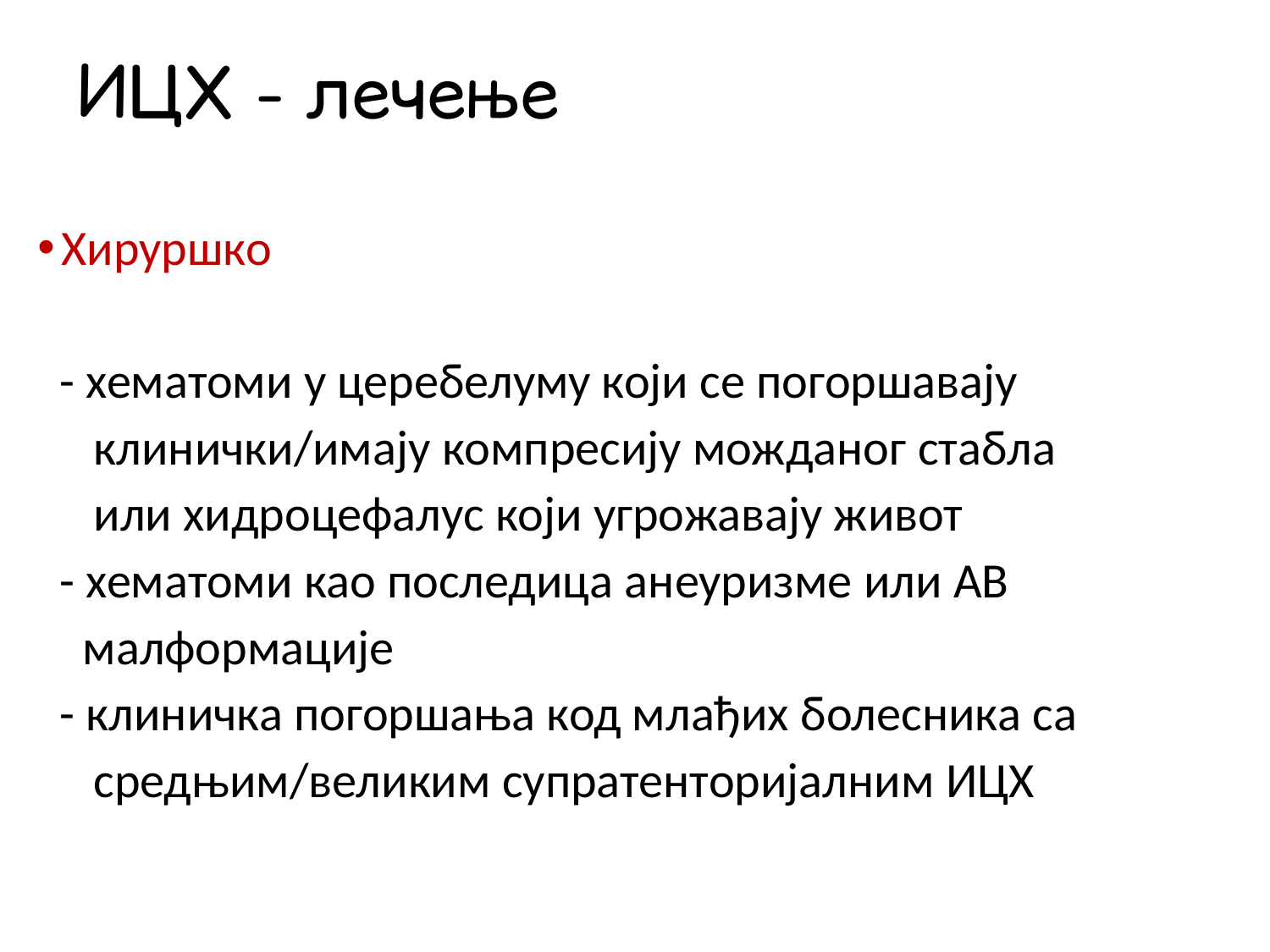

# ИЦХ - лечење
Хируршко

  - хематоми у церебелуму који се погоршавају
     клинички/имају компресију можданог стабла
     или хидроцефалус који угрожавају живот
  - хематоми као последица анеуризме или АВ
    малформације
  - клиничка погоршања код млађих болесника са
     средњим/великим супратенторијалним ИЦХ